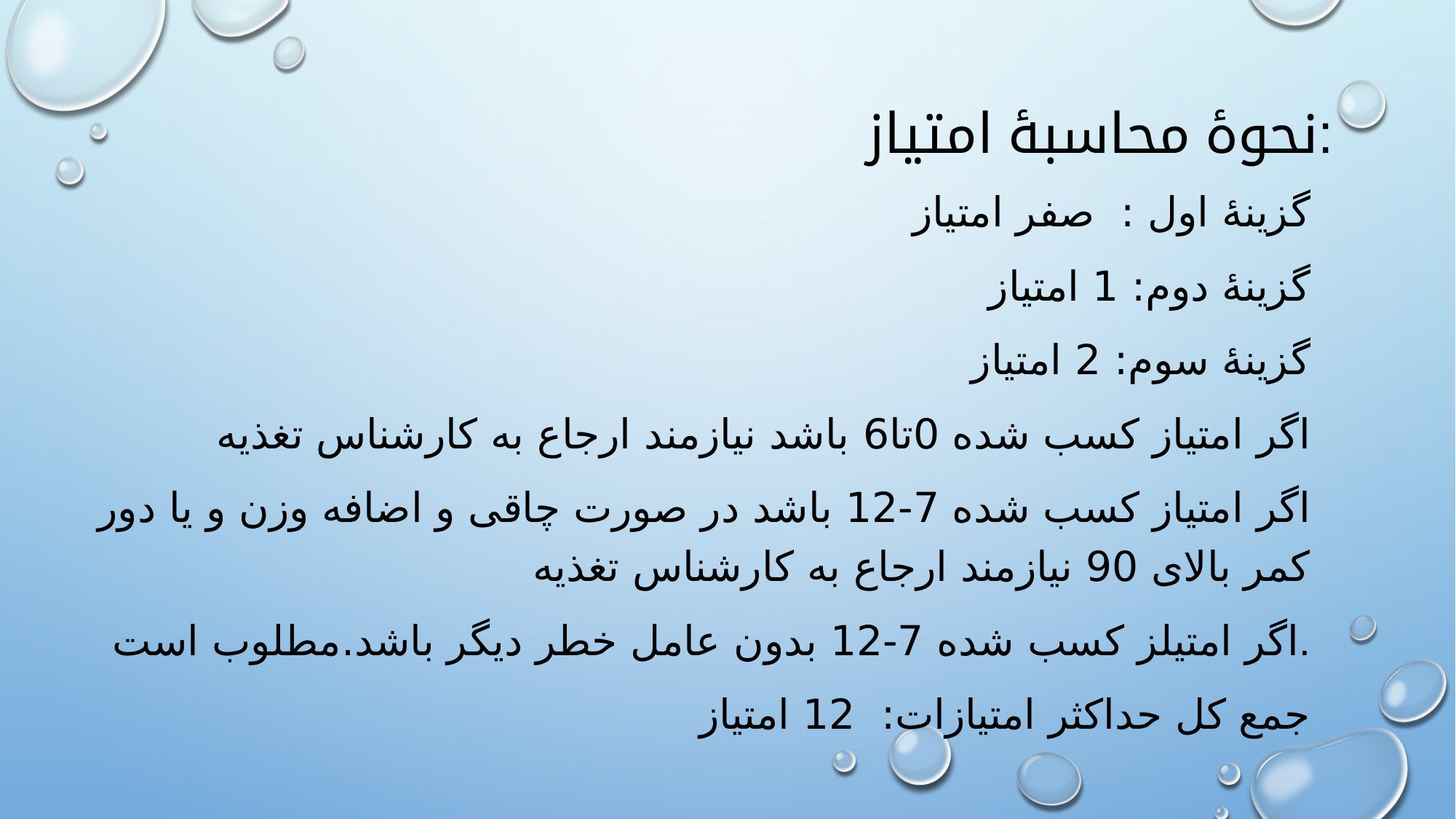

# نحوۀ محاسبۀ امتیاز:
گزینۀ اول :  صفر امتیاز
گزینۀ دوم: 1 امتیاز
گزینۀ سوم: 2 امتیاز
اگر امتیاز کسب شده 0تا6 باشد نیازمند ارجاع به کارشناس تغذیه
اگر امتیاز کسب شده 7-12 باشد در صورت چاقی و اضافه وزن و یا دور کمر بالای 90 نیازمند ارجاع به کارشناس تغذیه
اگر امتیلز کسب شده 7-12 بدون عامل خطر دیگر باشد.مطلوب است.
جمع کل حداکثر امتیازات:  12 امتیاز